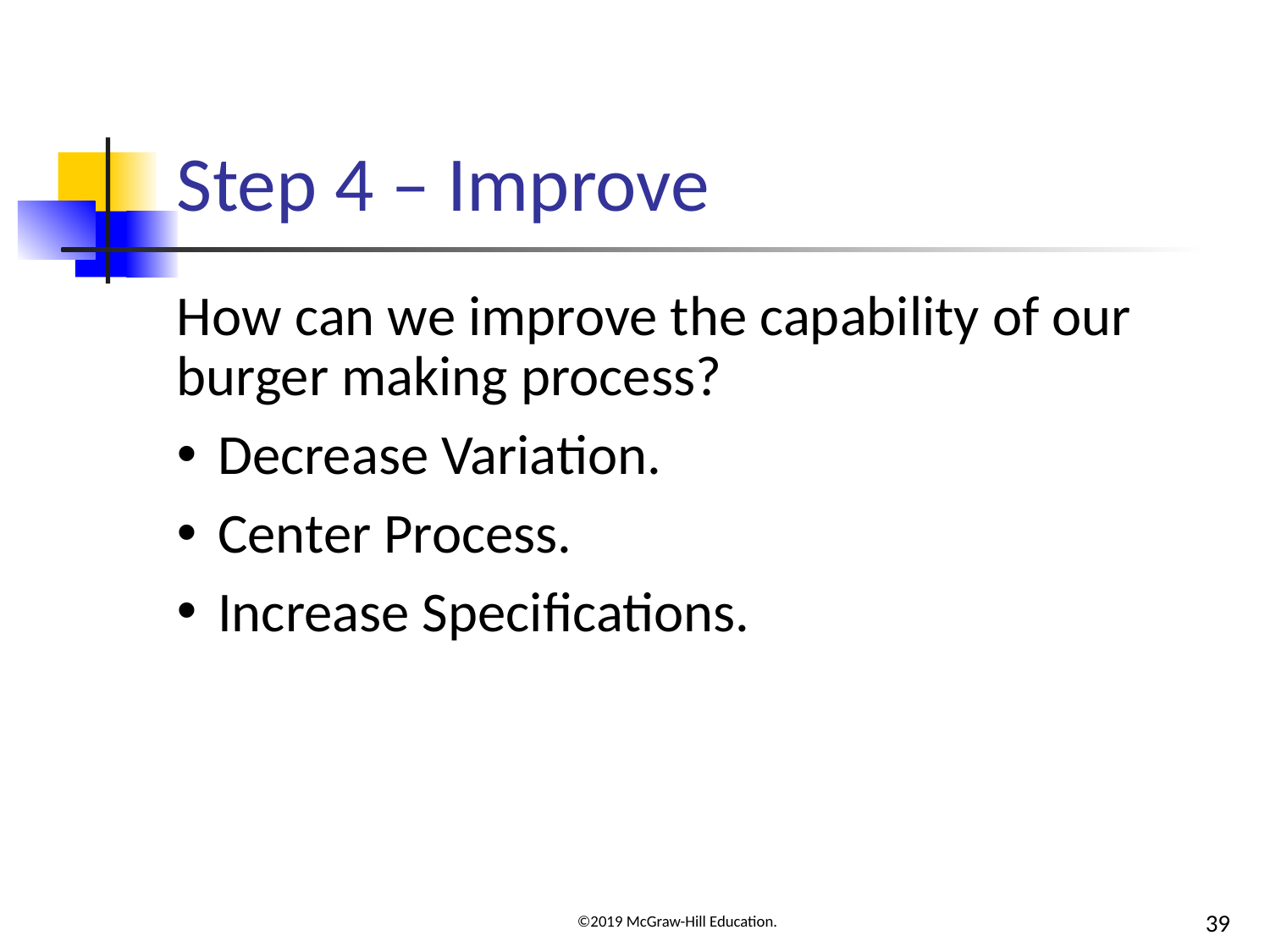

# Step 4 – Improve
How can we improve the capability of our burger making process?
Decrease Variation.
Center Process.
Increase Specifications.